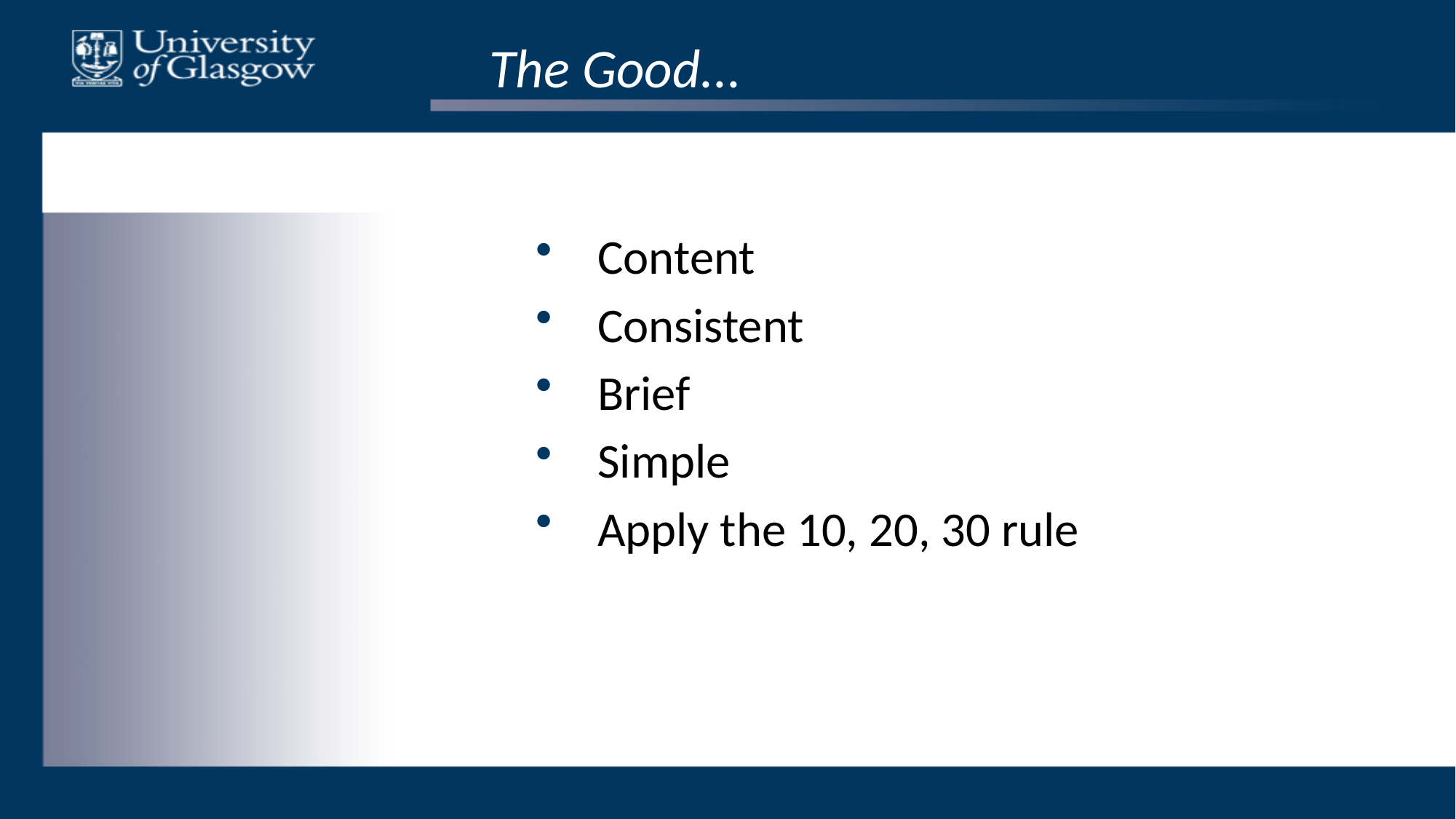

# The Good...
Content
Consistent
Brief
Simple
Apply the 10, 20, 30 rule